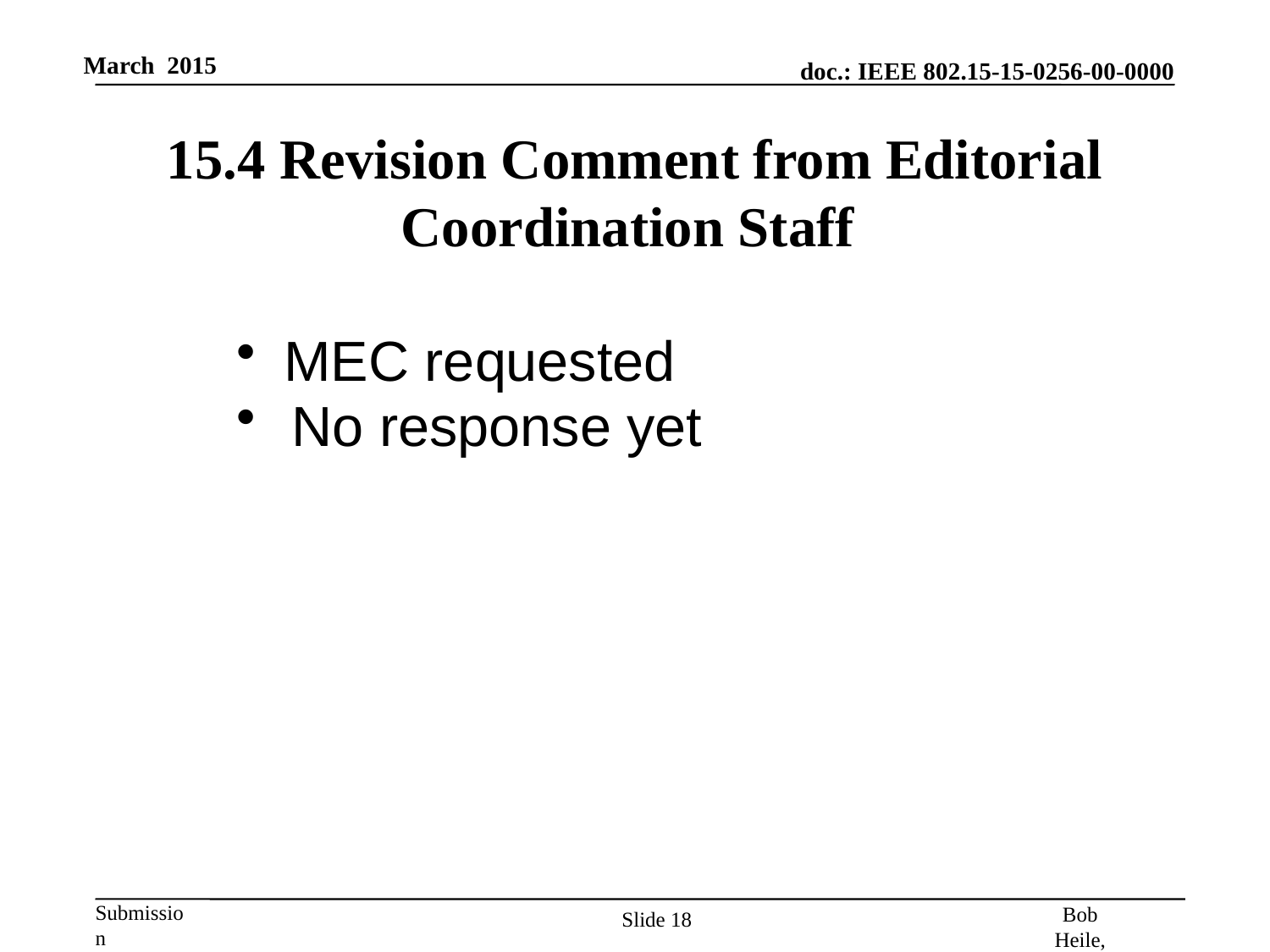

# 15.4 Revision Comment from Editorial Coordination Staff

MEC requested
No response yet
Bob Heile, ZigBee Alliance
Slide 18